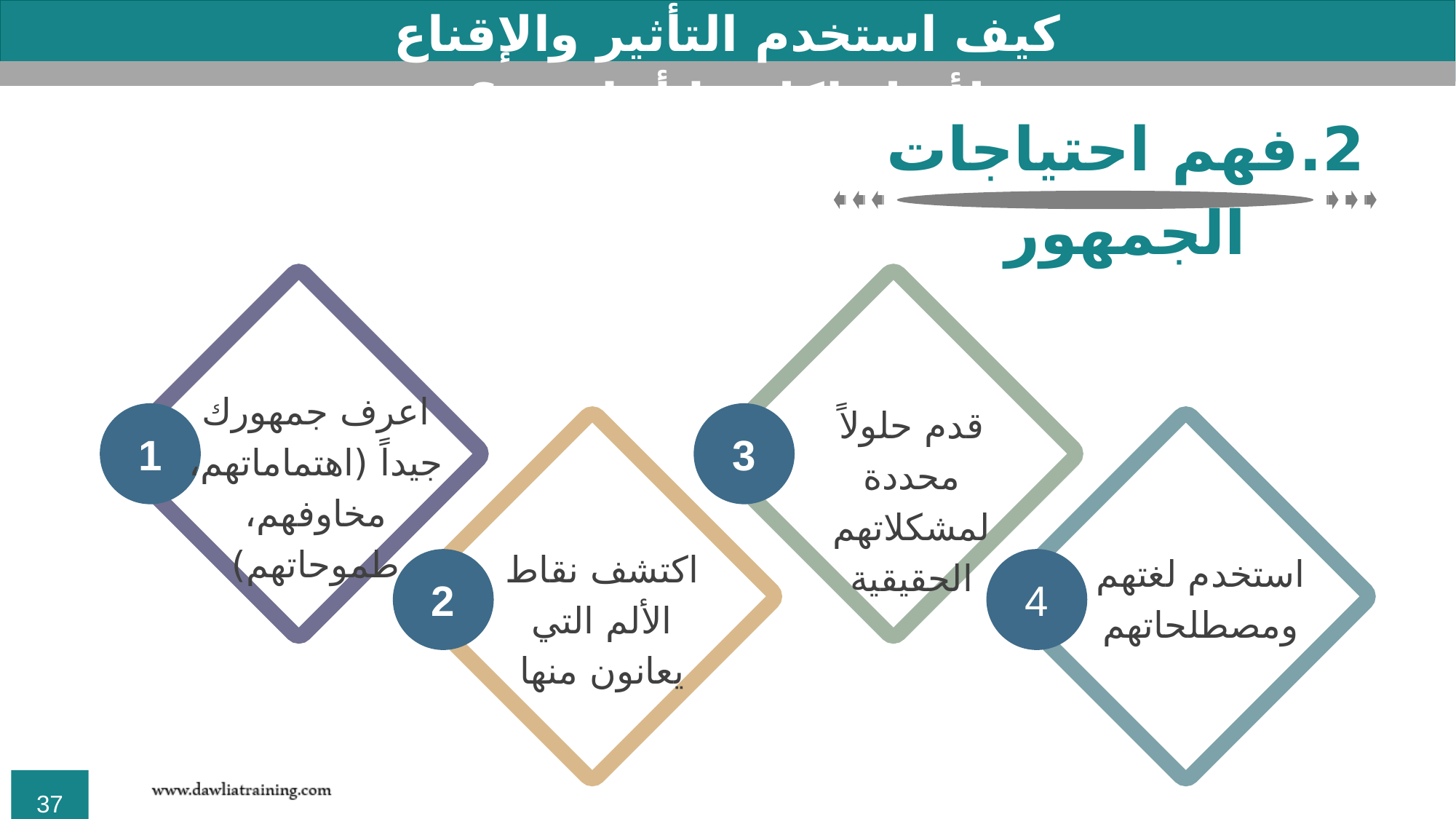

كيف استخدم التأثير والإقناع لأصل لكل ما أحلم به؟
2.	فهم احتياجات الجمهور

اعرف جمهورك جيداً (اهتماماتهم، مخاوفهم، طموحاتهم)
1

قدم حلولاً محددة لمشكلاتهم الحقيقية
3

اكتشف نقاط الألم التي يعانون منها
2

استخدم لغتهم ومصطلحاتهم
4